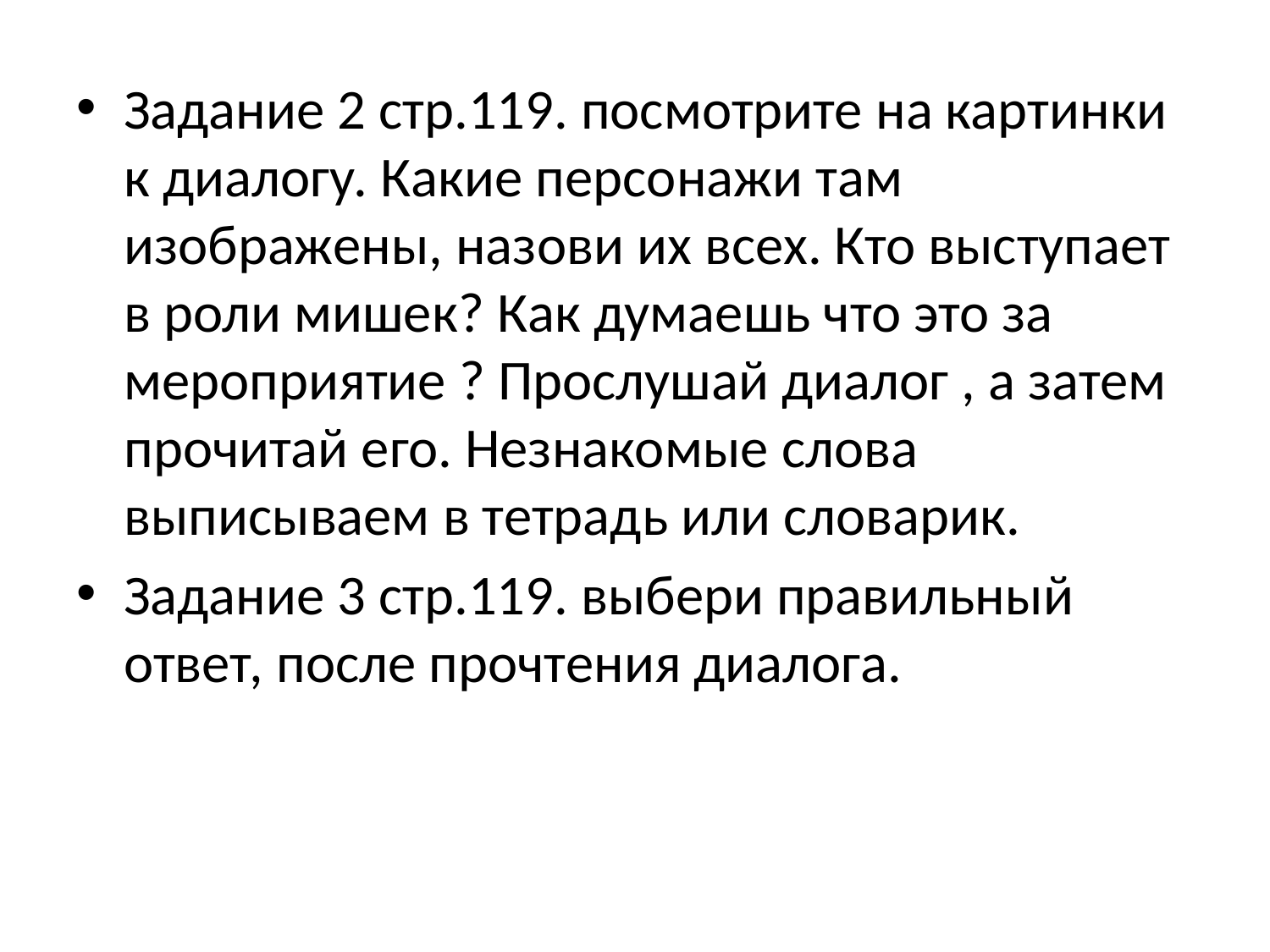

Задание 2 стр.119. посмотрите на картинки к диалогу. Какие персонажи там изображены, назови их всех. Кто выступает в роли мишек? Как думаешь что это за мероприятие ? Прослушай диалог , а затем прочитай его. Незнакомые слова выписываем в тетрадь или словарик.
Задание 3 стр.119. выбери правильный ответ, после прочтения диалога.